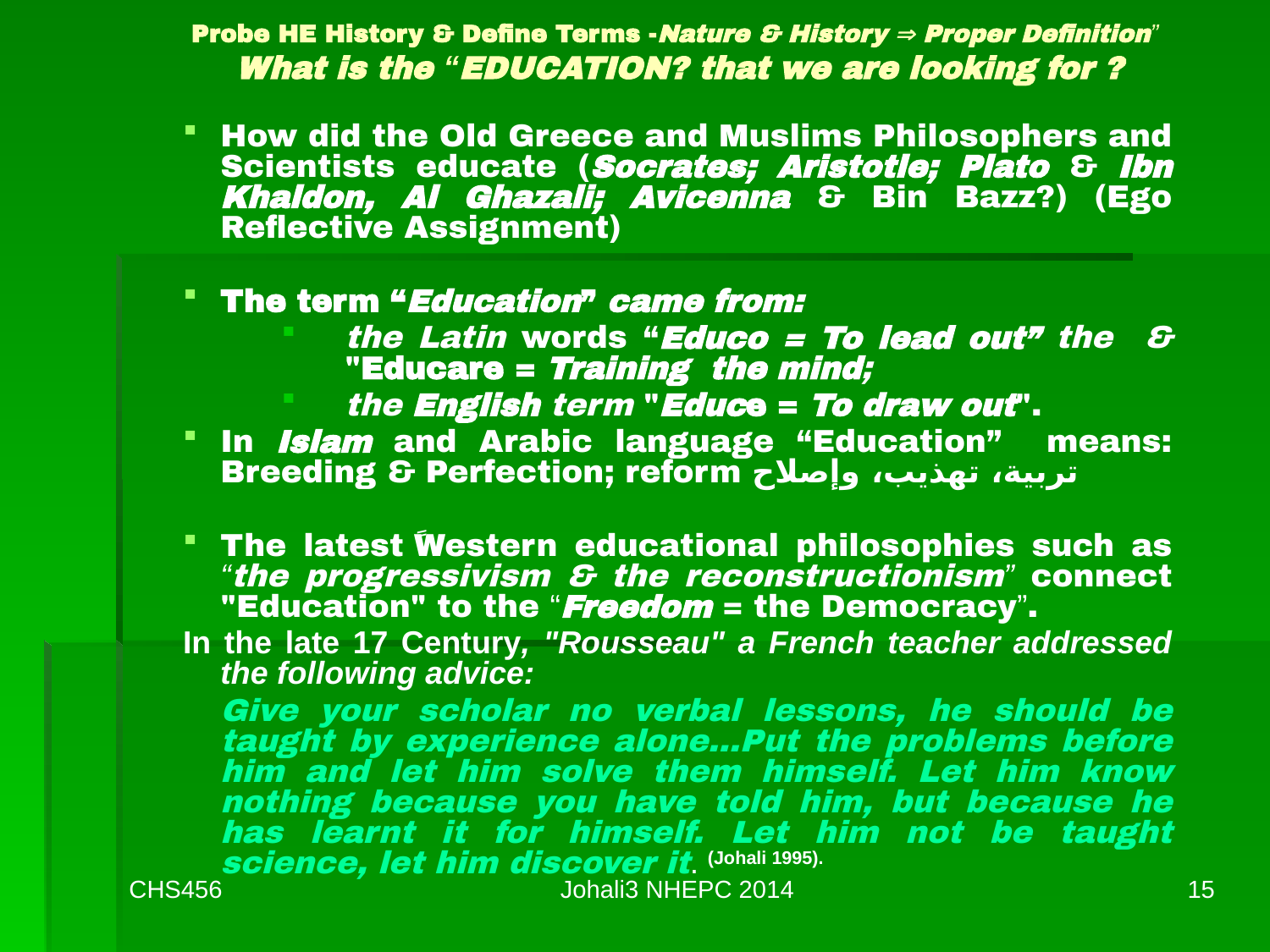

# Probe HE History & Define Terms -Nature & History ⇒ Proper Definition” What is the “EDUCATION? that we are looking for ?
How did the Old Greece and Muslims Philosophers and Scientists educate (Socrates; Aristotle; Plato & Ibn Khaldon, Al Ghazali; Avicenna & Bin Bazz?) (Ego Reflective Assignment)

The term “Education” came from:
the Latin words “Educo = To lead out” the  & "Educare = Training  the mind;
the English term "Educe = To draw out".
In Islam and Arabic language “Education”  means: Breeding & Perfection; reform تربية، تهذيب، وإصلاح

The latest ًWestern educational philosophies such as “the progressivism & the reconstructionism” connect "Education" to the “Freedom = the Democracy”.
In the late 17 Century, "Rousseau" a French teacher addressed the following advice:
	Give your scholar no verbal lessons, he should be taught by experience alone...Put the problems before him and let him solve them himself. Let him know nothing because you have told him, but because he has learnt it for himself. Let him not be taught science, let him discover it. (Johali 1995).

CHS456
Johali3 NHEPC 2014
15